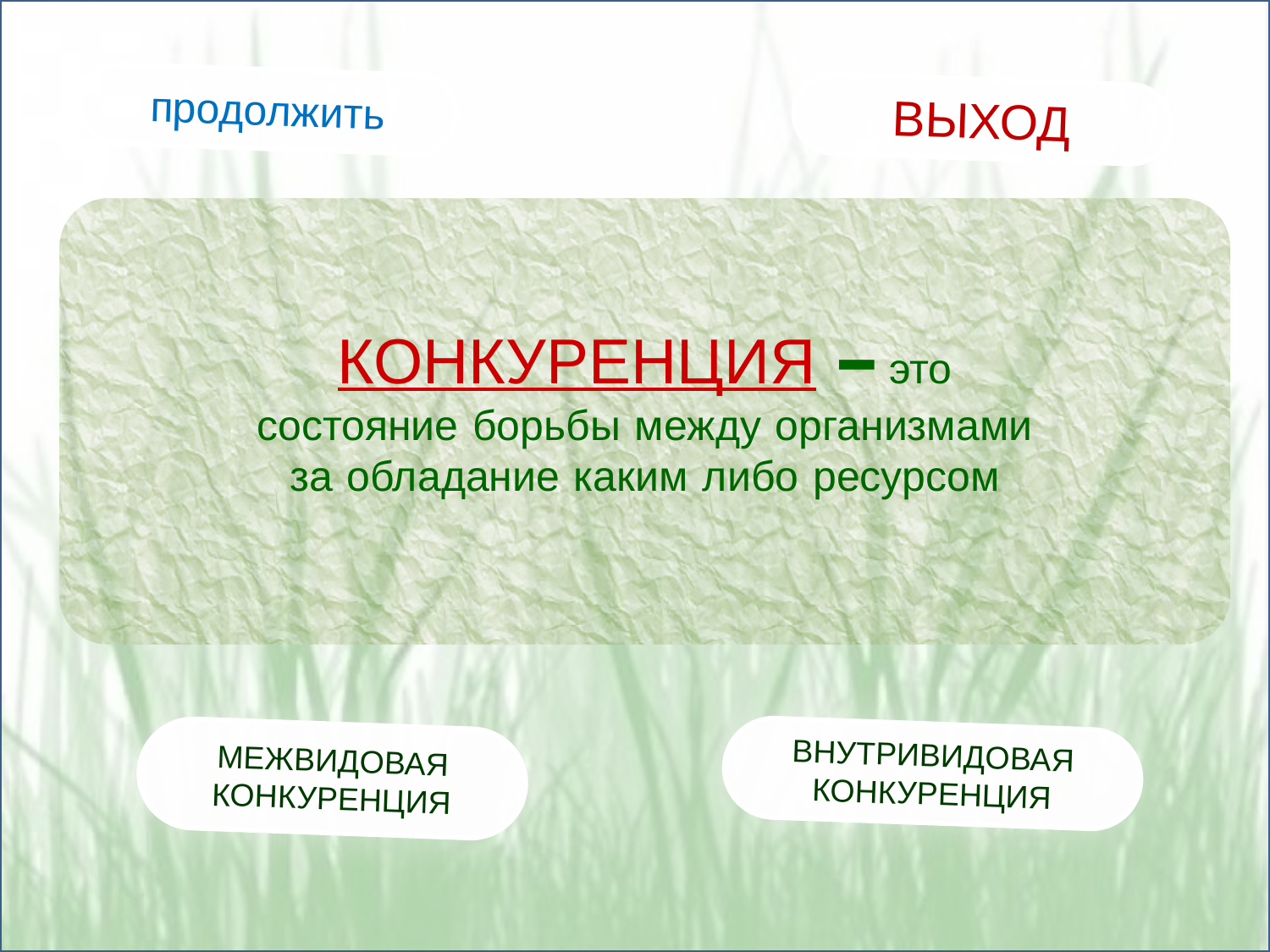

продолжить
ВЫХОД

КОНКУРЕНЦИЯ – это состояние борьбы между организмами за обладание каким либо ресурсом
МЕЖВИДОВАЯ КОНКУРЕНЦИЯ
ВНУТРИВИДОВАЯ КОНКУРЕНЦИЯ